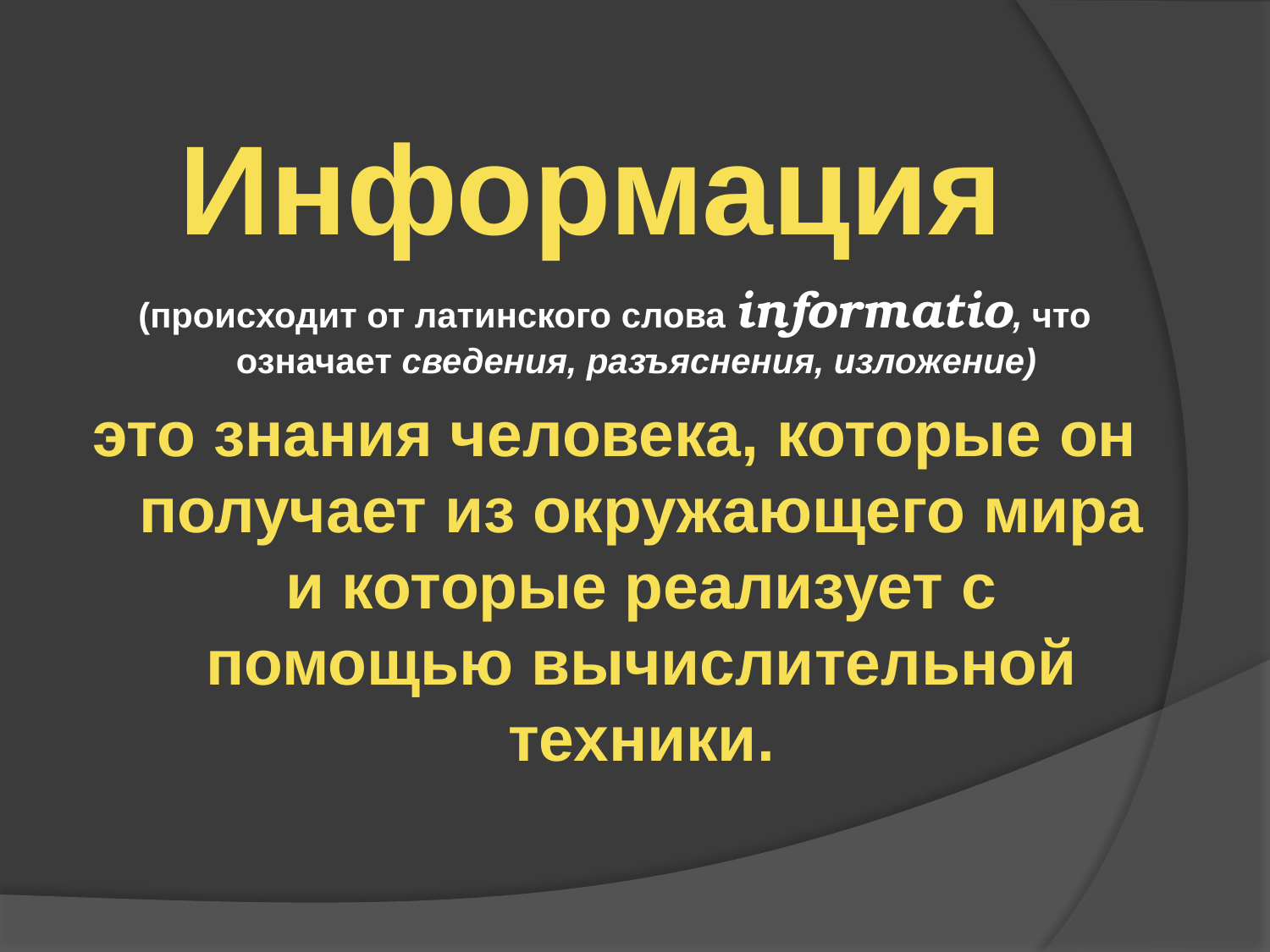

Информация
(происходит от латинского слова informatio, что означает сведения, разъяснения, изложение)
это знания человека, которые он получает из окружающего мира и которые реализует с помощью вычислительной техники.